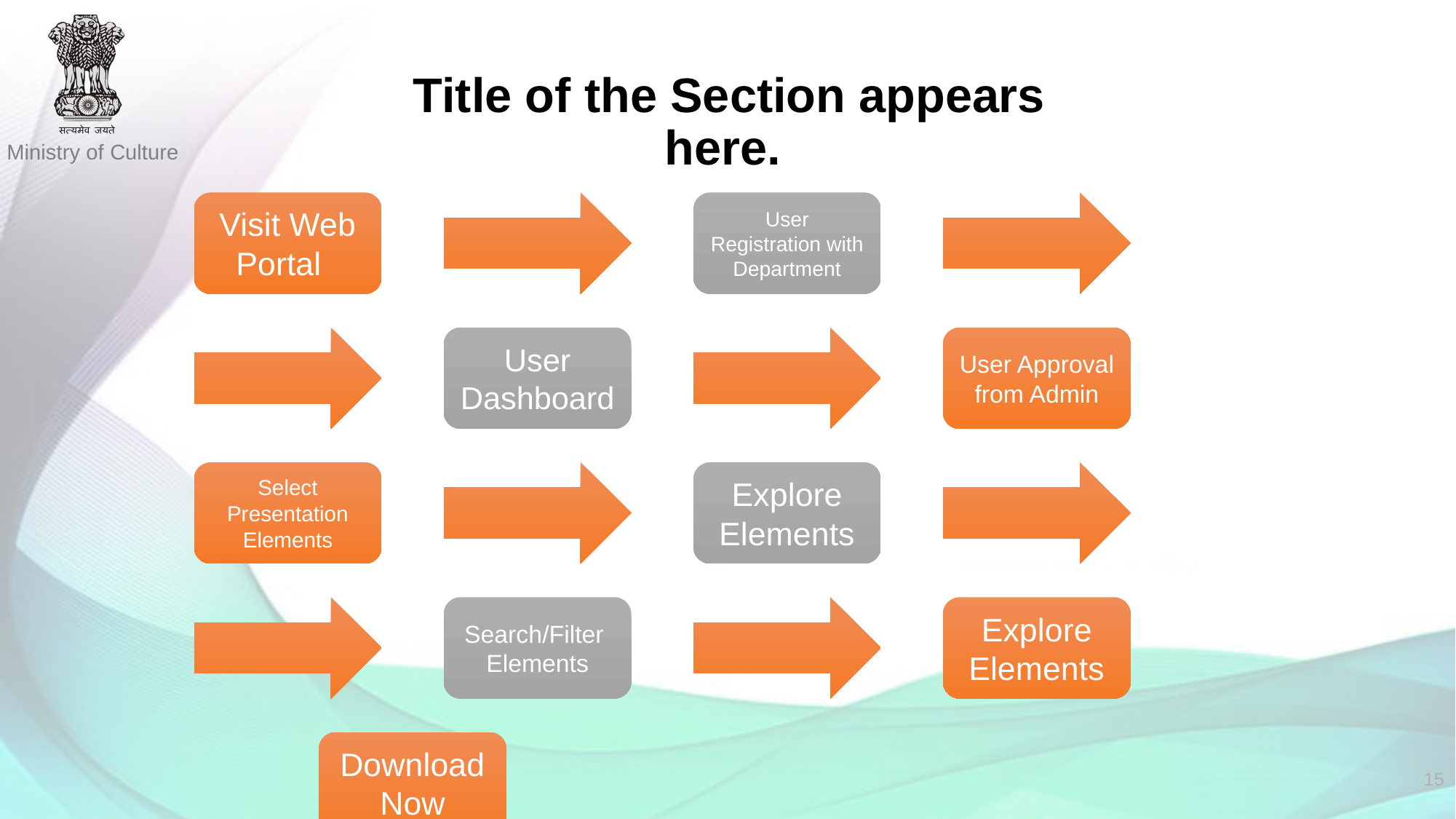

Title of the Section appears here.

Visit Web Portal
User Registration with Department
User Approval from Admin
User Dashboard
Select Presentation Elements
Explore Elements
Explore Elements
Search/Filter  Elements
Download Now
15